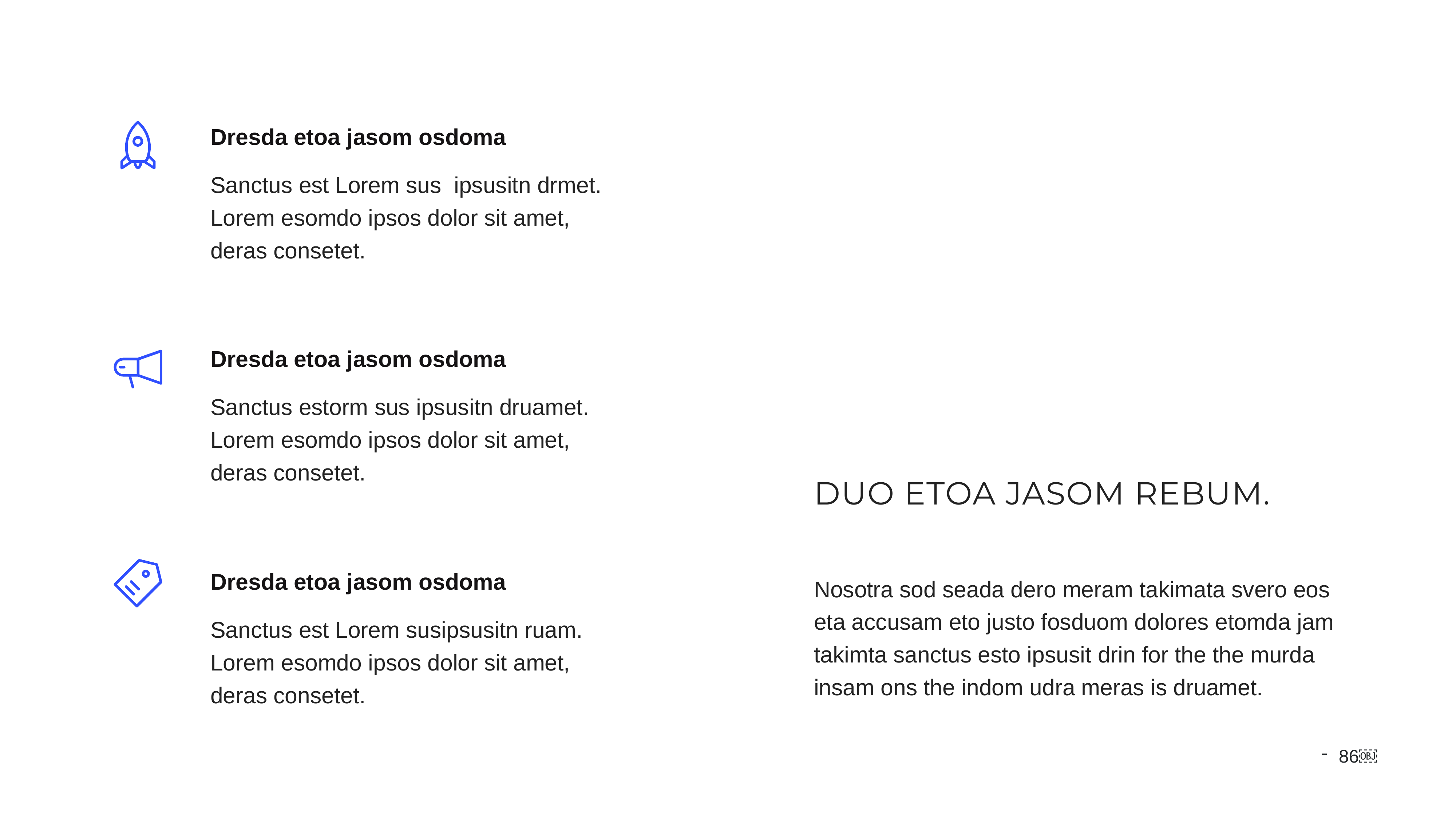

Dresda etoa jasom osdoma

Sanctus est Lorem sus  ipsusitn drmet. Lorem esomdo ipsos dolor sit amet, deras consetet.
Dresda etoa jasom osdoma

Sanctus estorm sus ipsusitn druamet. Lorem esomdo ipsos dolor sit amet, deras consetet.
duo etoa jasom rebum.
Dresda etoa jasom osdoma

Nosotra sod seada dero meram takimata svero eos eta accusam eto justo fosduom dolores etomda jam takimta sanctus esto ipsusit drin for the the murda insam ons the indom udra meras is druamet.
Sanctus est Lorem susipsusitn ruam. Lorem esomdo ipsos dolor sit amet, deras consetet.